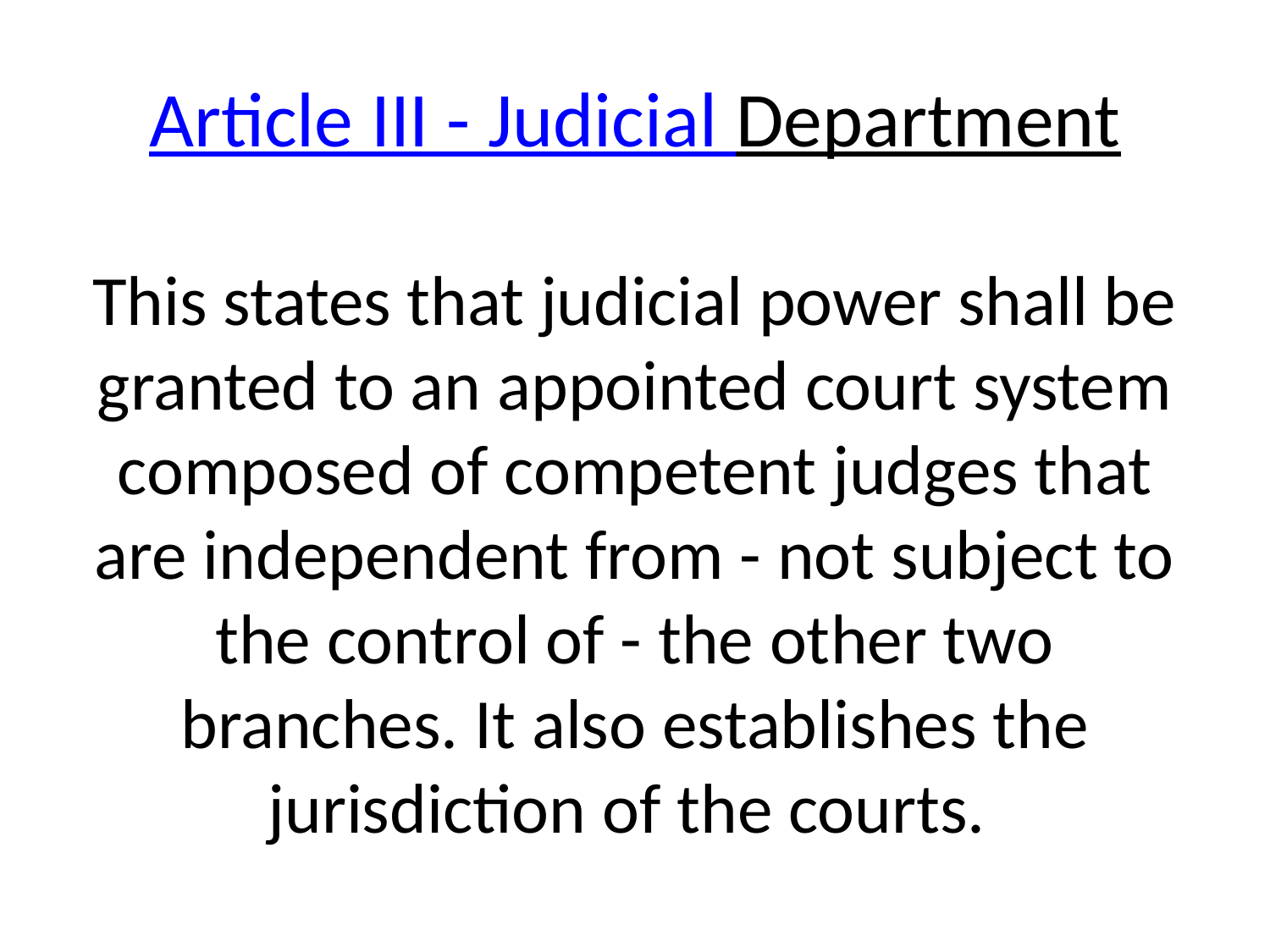

# Article III - Judicial Department This states that judicial power shall be granted to an appointed court system composed of competent judges that are independent from - not subject to the control of - the other two branches. It also establishes the jurisdiction of the courts.